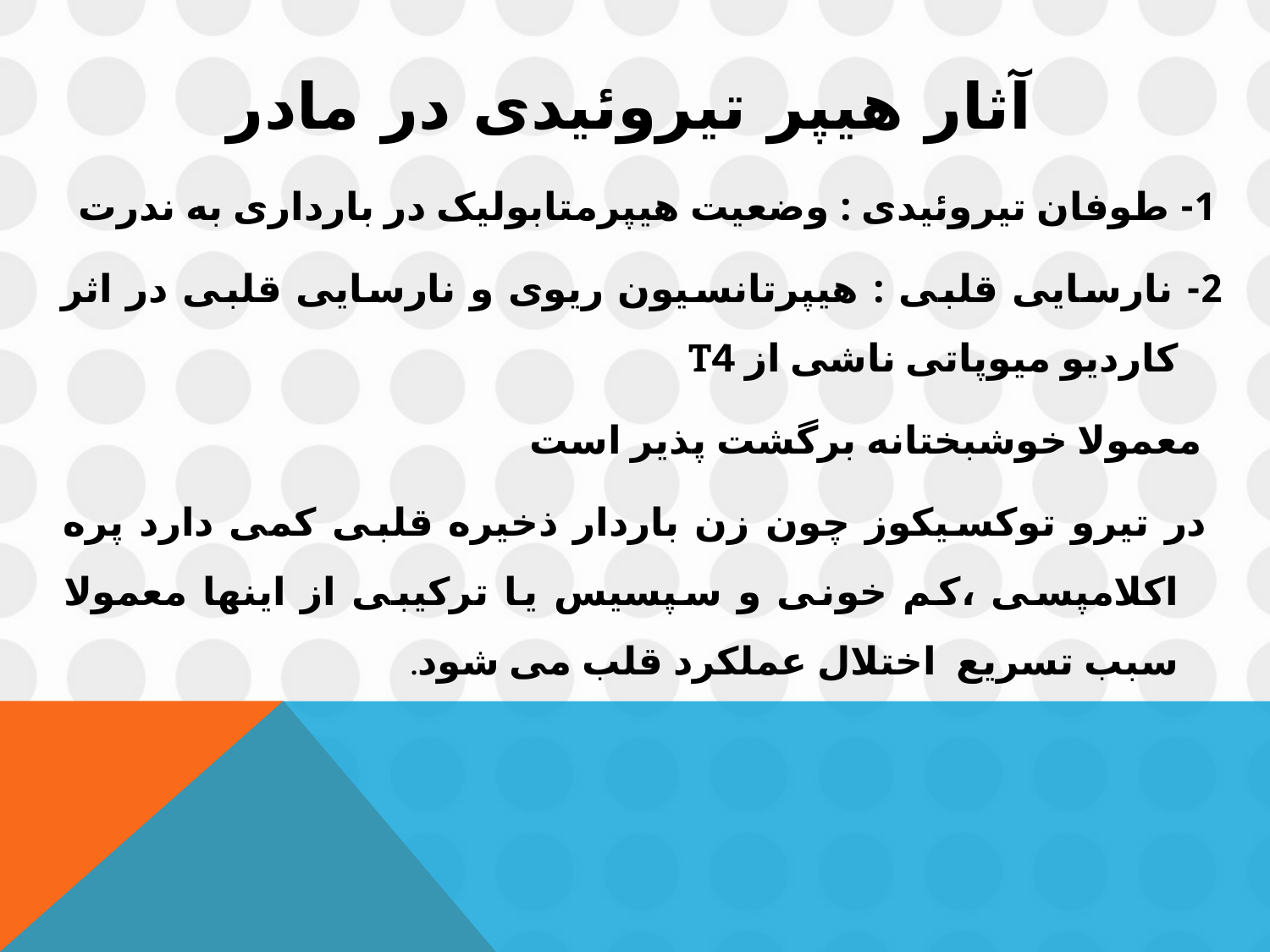

# آثار هیپر تیروئیدی در مادر
 1- طوفان تیروئیدی : وضعیت هیپرمتابولیک در بارداری به ندرت
2- نارسایی قلبی : هیپرتانسیون ریوی و نارسایی قلبی در اثر کاردیو میوپاتی ناشی از T4
  معمولا خوشبختانه برگشت پذیر است
 در تیرو توکسیکوز چون زن باردار ذخیره قلبی کمی دارد پره اکلامپسی ،کم خونی و سپسیس یا ترکیبی از اینها معمولا سبب تسریع  اختلال عملکرد قلب می شود.